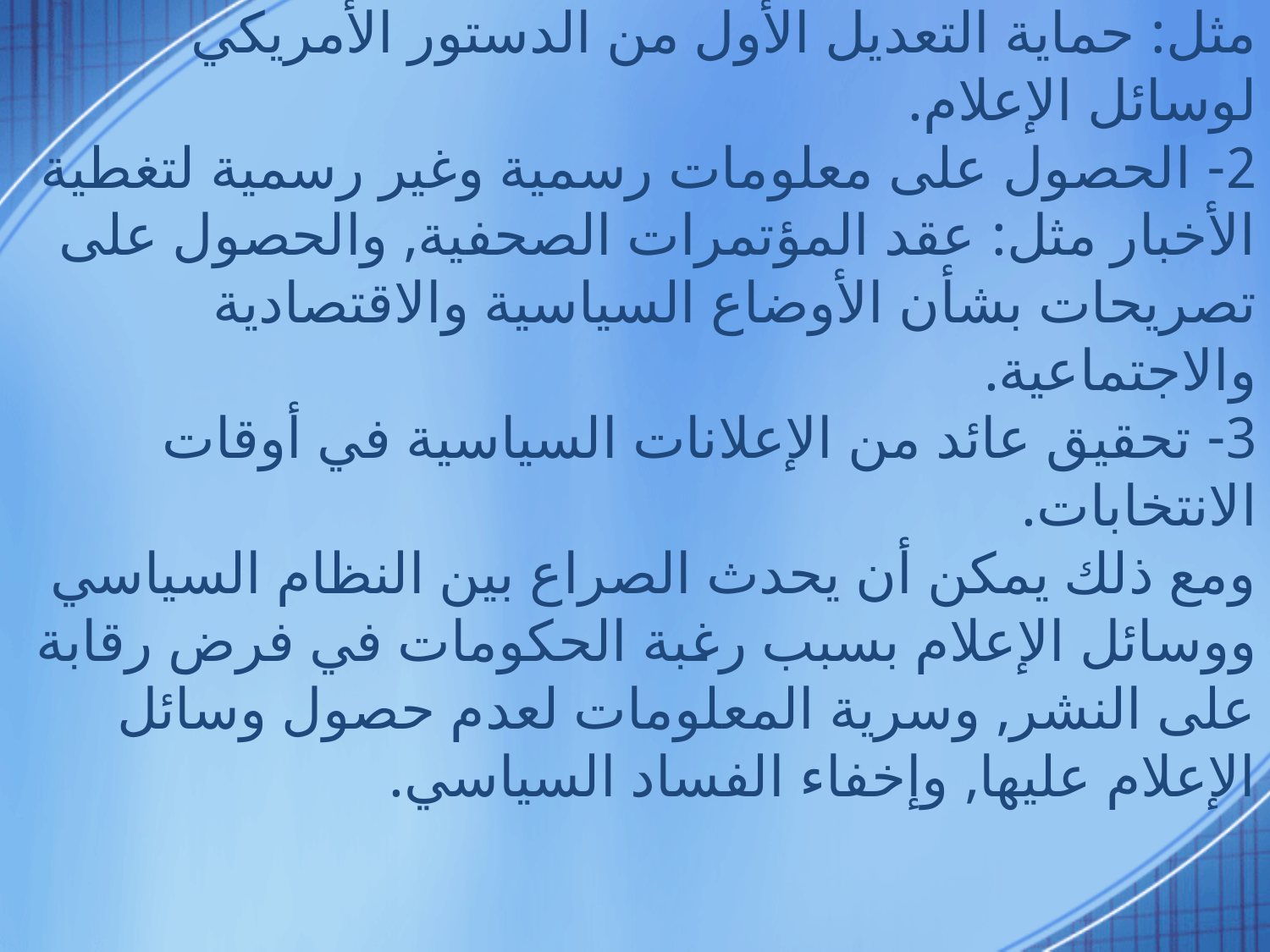

# اعتماد وسائل الإعلام على النظام السياسي لتحقيق الأهداف التالية: 1- اكتساب الحماية التشريعية والقضائية والتنفيذية مثل: حماية التعديل الأول من الدستور الأمريكي لوسائل الإعلام. 2- الحصول على معلومات رسمية وغير رسمية لتغطية الأخبار مثل: عقد المؤتمرات الصحفية, والحصول على تصريحات بشأن الأوضاع السياسية والاقتصادية والاجتماعية. 3- تحقيق عائد من الإعلانات السياسية في أوقات الانتخابات. ومع ذلك يمكن أن يحدث الصراع بين النظام السياسي ووسائل الإعلام بسبب رغبة الحكومات في فرض رقابة على النشر, وسرية المعلومات لعدم حصول وسائل الإعلام عليها, وإخفاء الفساد السياسي.